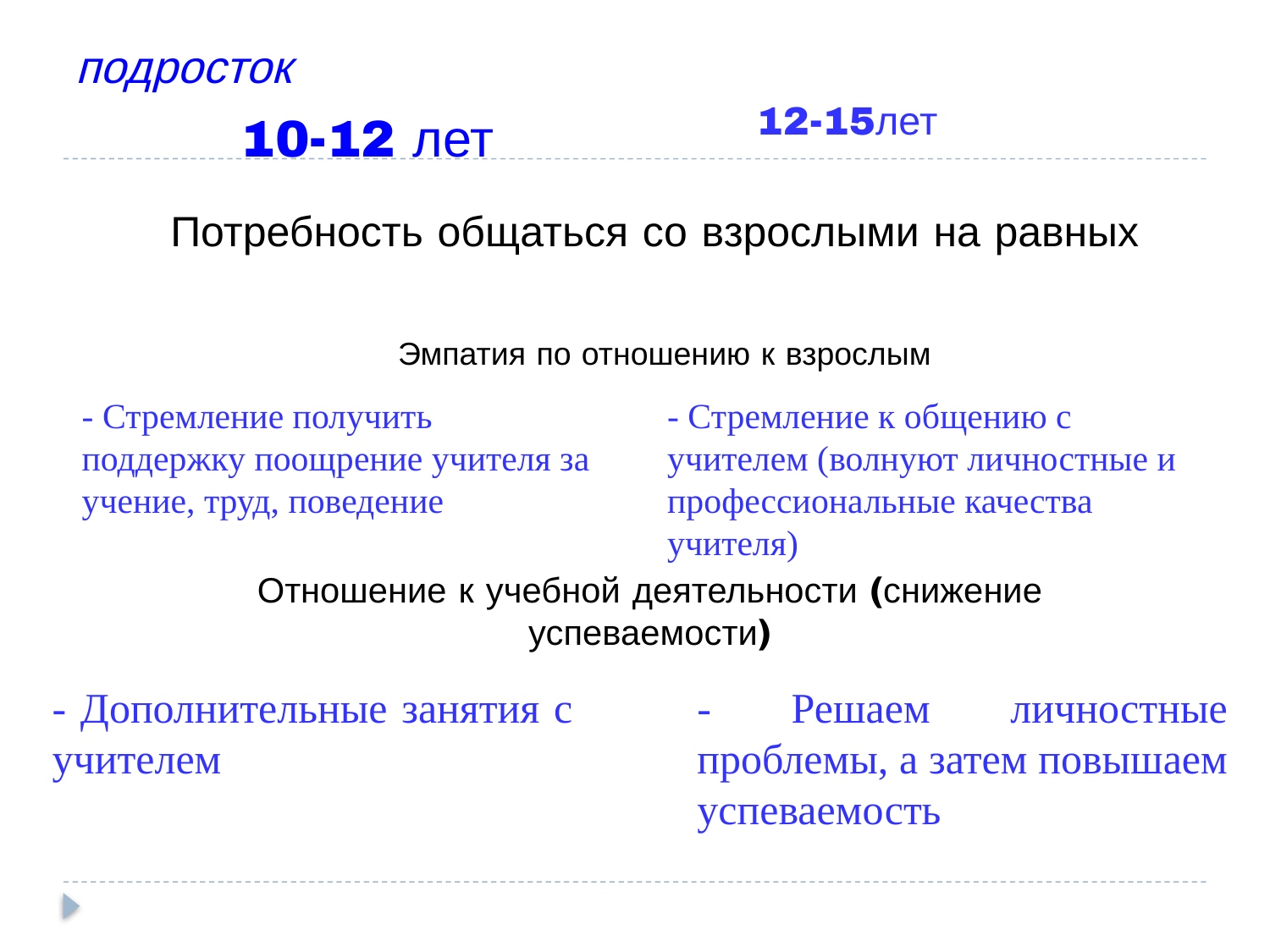

# подросток
12-15лет

10-12 лет

Потребность общаться со взрослыми на равных
Эмпатия по отношению к взрослым
- Стремление получить поддержку поощрение учителя за учение, труд, поведение
- Стремление к общению с учителем (волнуют личностные и профессиональные качества учителя)
Отношение к учебной деятельности (снижение успеваемости)
- Дополнительные занятия с учителем
- Решаем личностные проблемы, а затем повышаем успеваемость